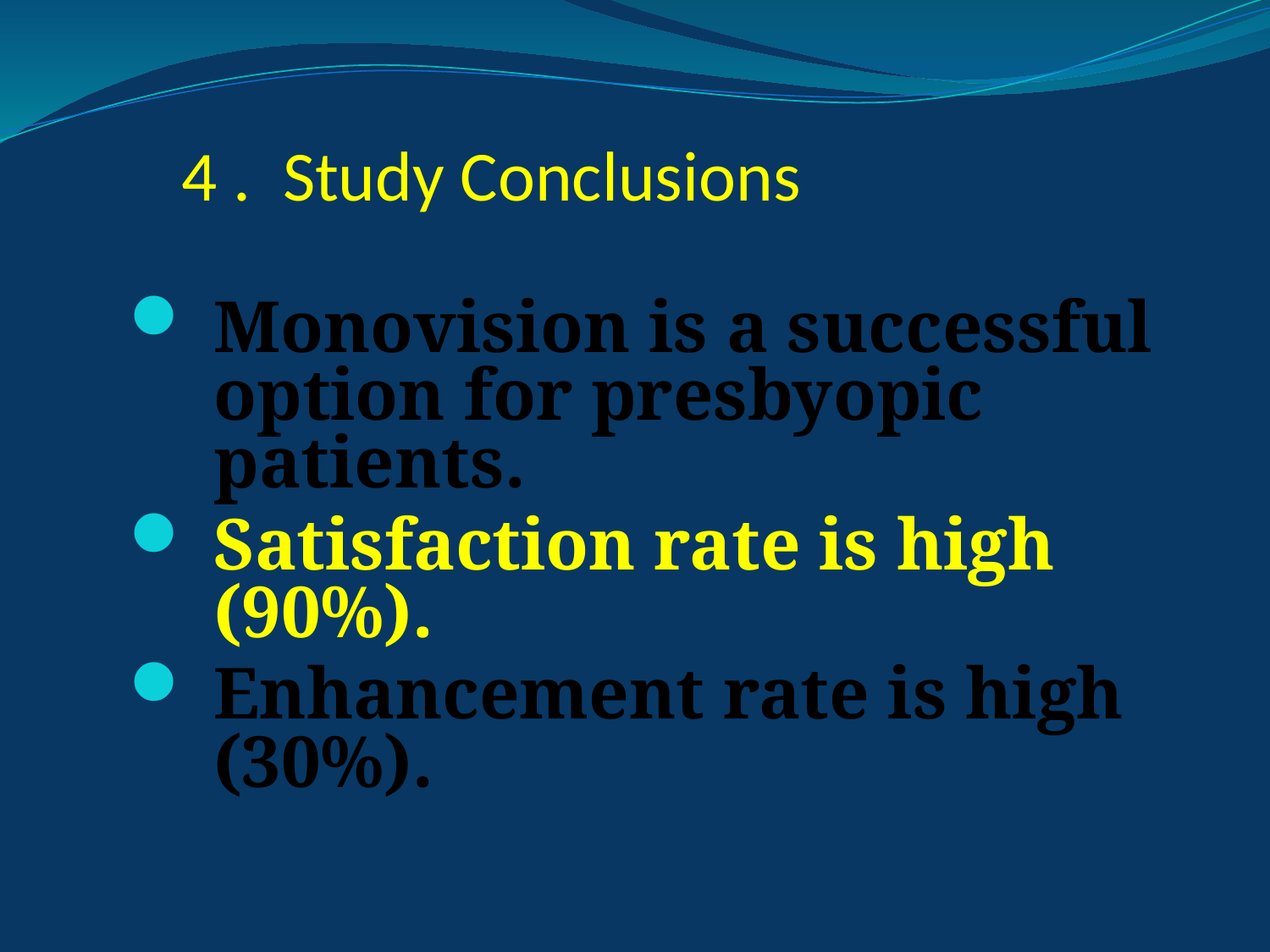

# 4 .  Study Conclusions
Monovision is a successful option for presbyopic patients.
Satisfaction rate is high (90%).
Enhancement rate is high (30%).